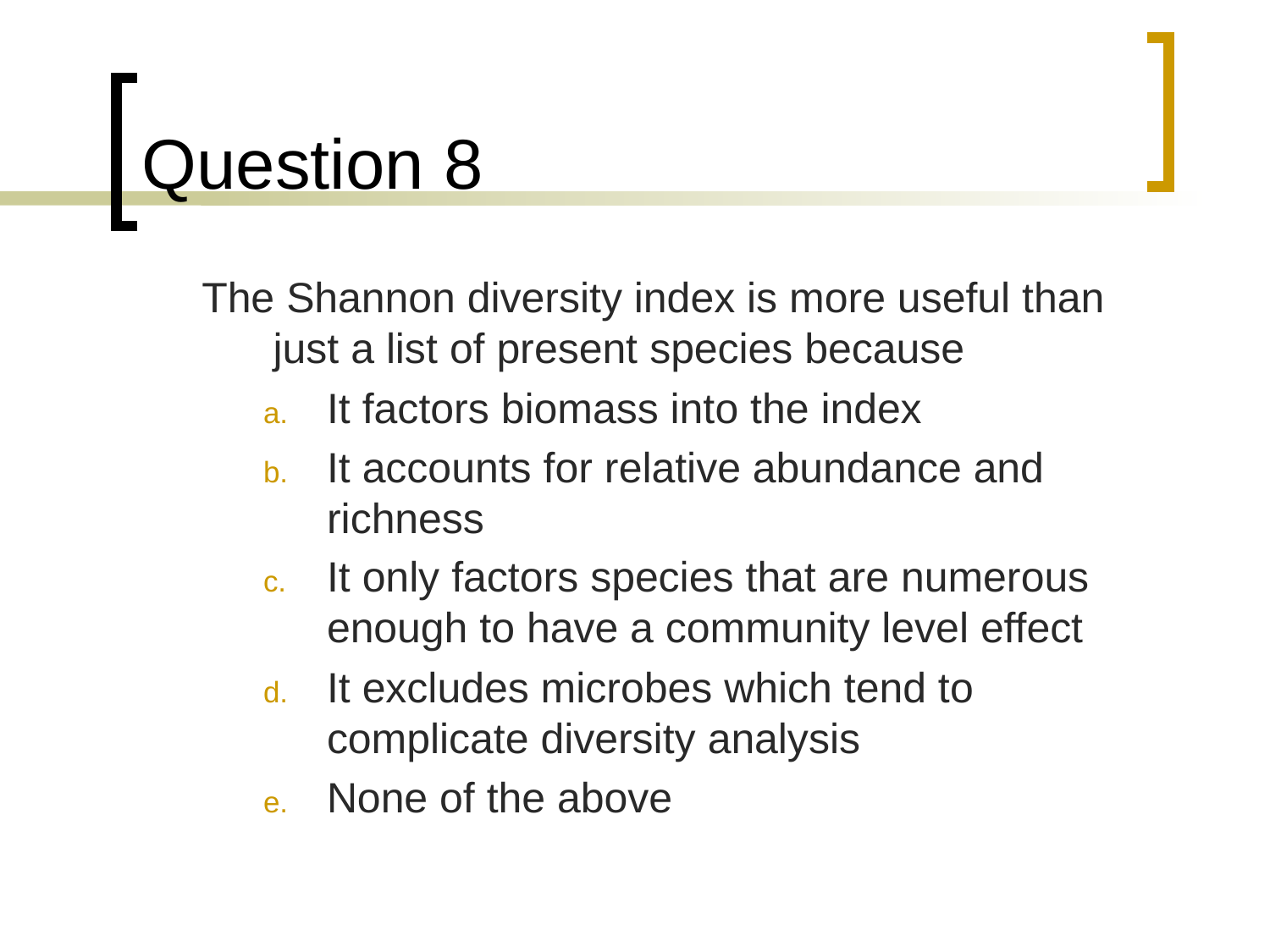

# Question 8
The Shannon diversity index is more useful than just a list of present species because
It factors biomass into the index
It accounts for relative abundance and richness
It only factors species that are numerous enough to have a community level effect
It excludes microbes which tend to complicate diversity analysis
None of the above